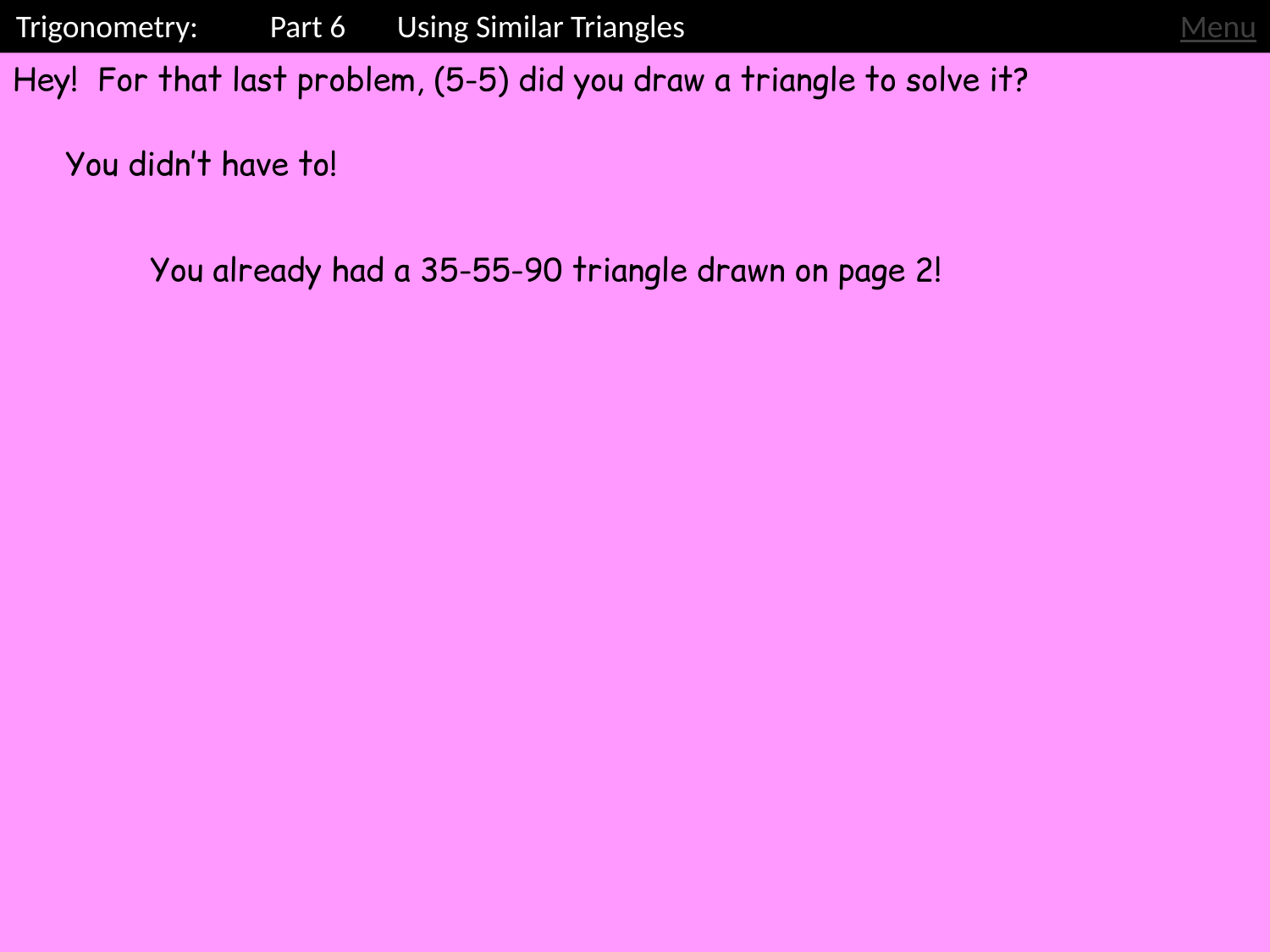

Trigonometry:  	Part 6	Using Similar Triangles
Menu
Hey!  For that last problem, (5-5) did you draw a triangle to solve it?
You didn’t have to!
You already had a 35-55-90 triangle drawn on page 2!